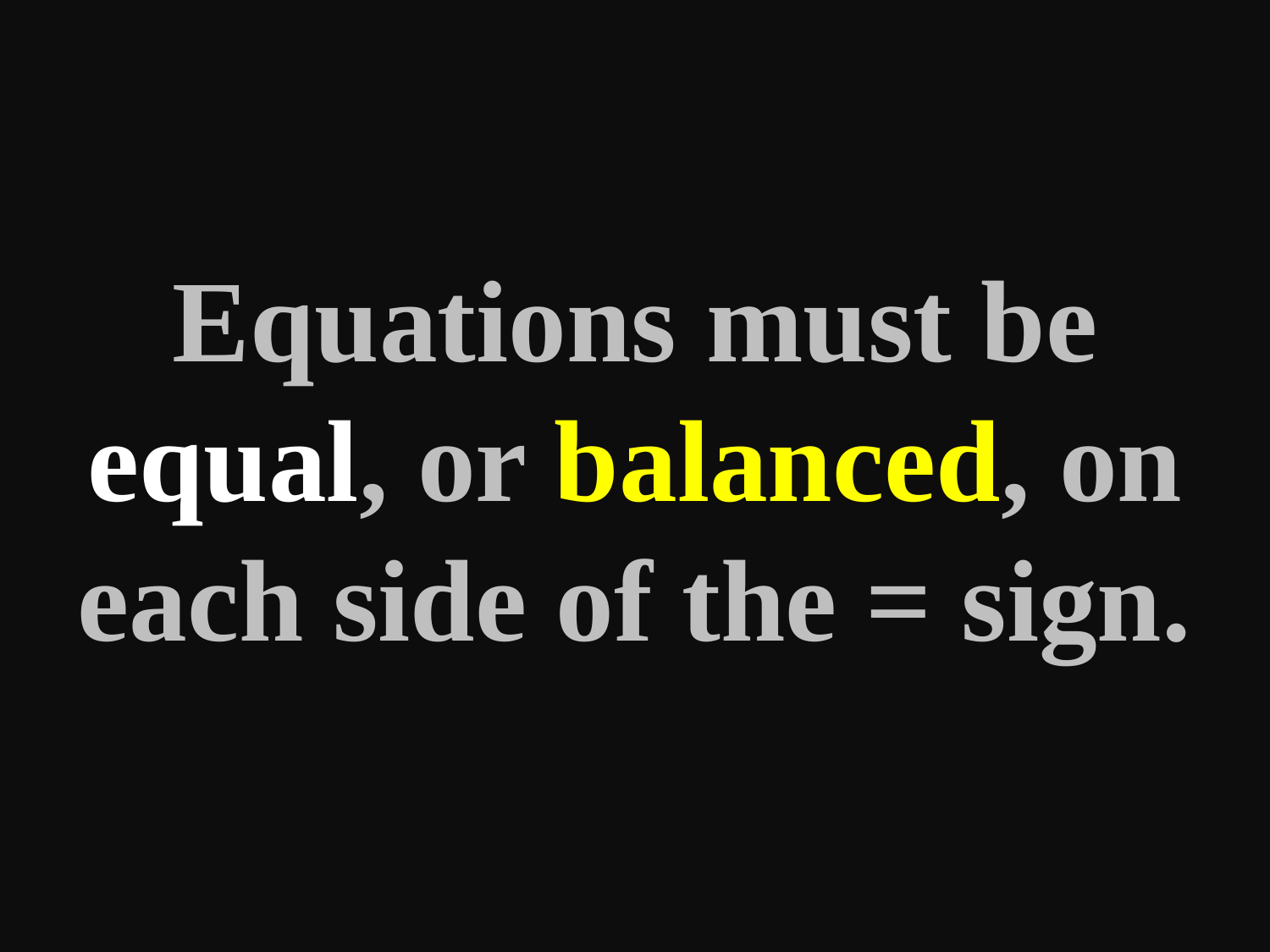

# Equations must be equal, or balanced, on each side of the = sign.